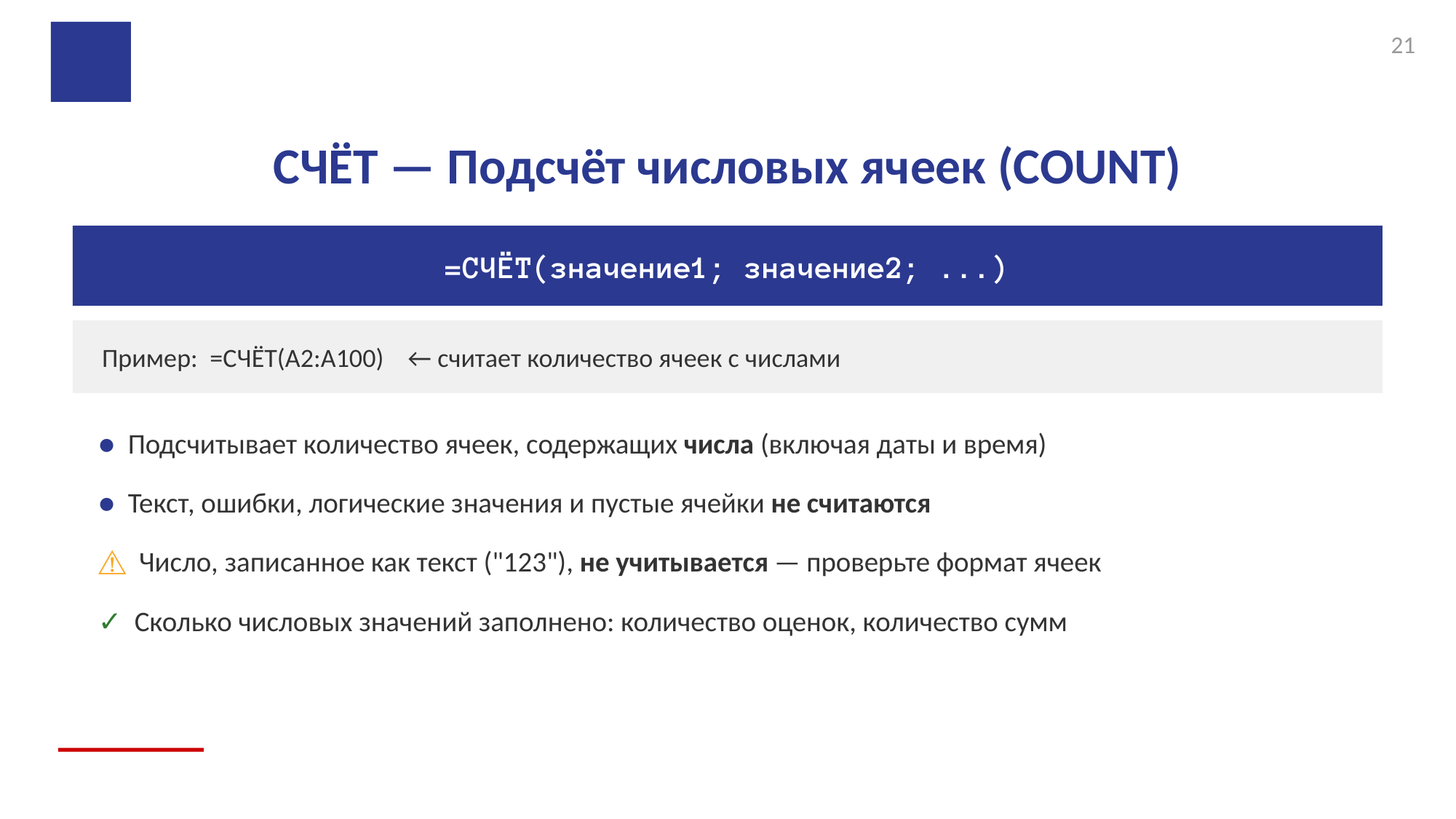

21

СЧЁТ — Подсчёт числовых ячеек (COUNT)

=СЧЁТ(значение1; значение2; ...)

Пример:  =СЧЁТ(A2:A100)    ← считает количество ячеек с числами
●  Подсчитывает количество ячеек, содержащих числа (включая даты и время)
●  Текст, ошибки, логические значения и пустые ячейки не считаются
⚠  Число, записанное как текст ("123"), не учитывается — проверьте формат ячеек
✓  Сколько числовых значений заполнено: количество оценок, количество сумм